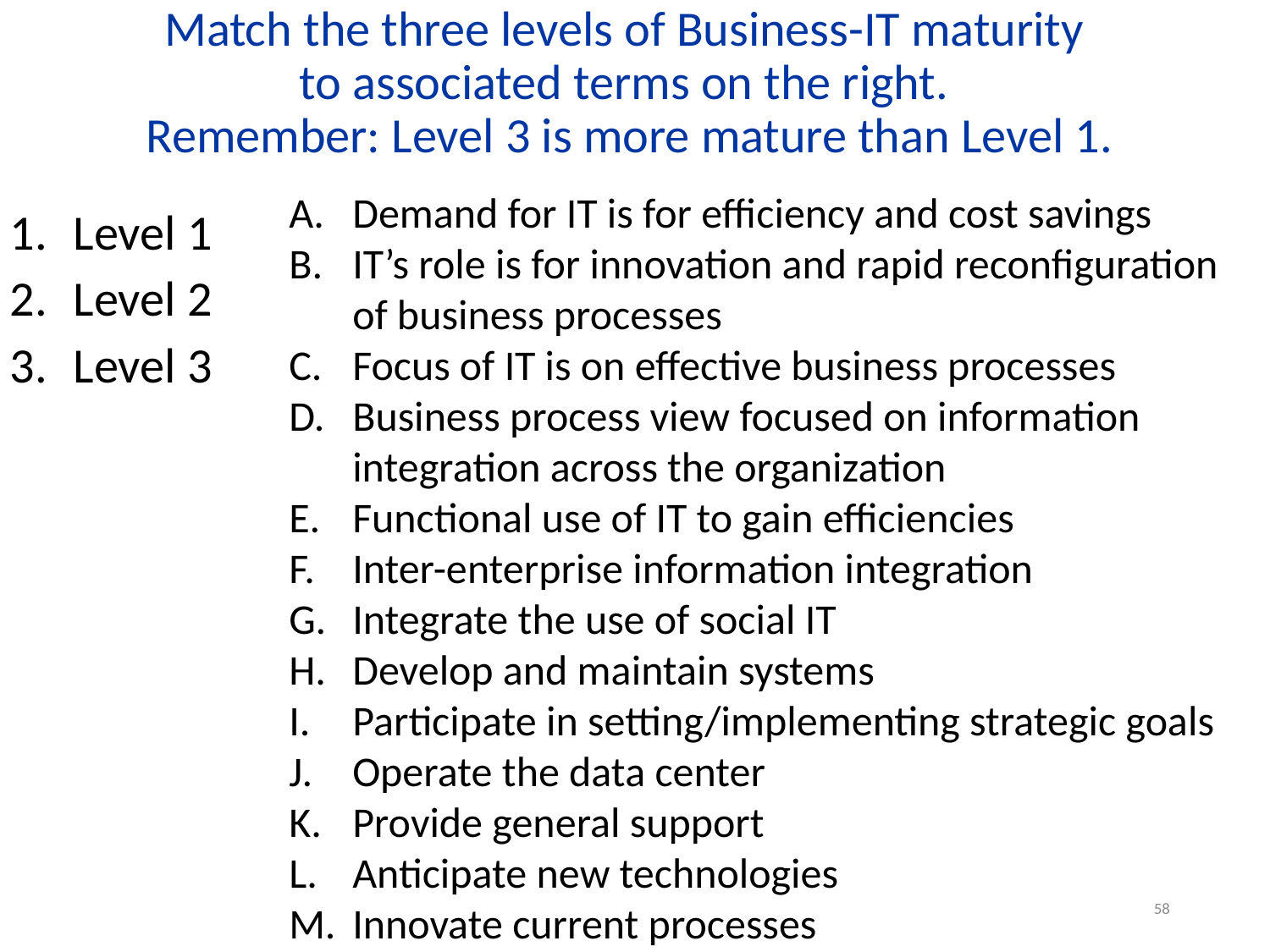

Match the three levels of Business-IT maturity
to associated terms on the right.
Remember: Level 3 is more mature than Level 1.
Demand for IT is for efficiency and cost savings
IT’s role is for innovation and rapid reconfiguration of business processes
Focus of IT is on effective business processes
Business process view focused on information integration across the organization
Functional use of IT to gain efficiencies
Inter-enterprise information integration
Integrate the use of social IT
Develop and maintain systems
Participate in setting/implementing strategic goals
Operate the data center
Provide general support
Anticipate new technologies
Innovate current processes

Level 1
Level 2
Level 3
58